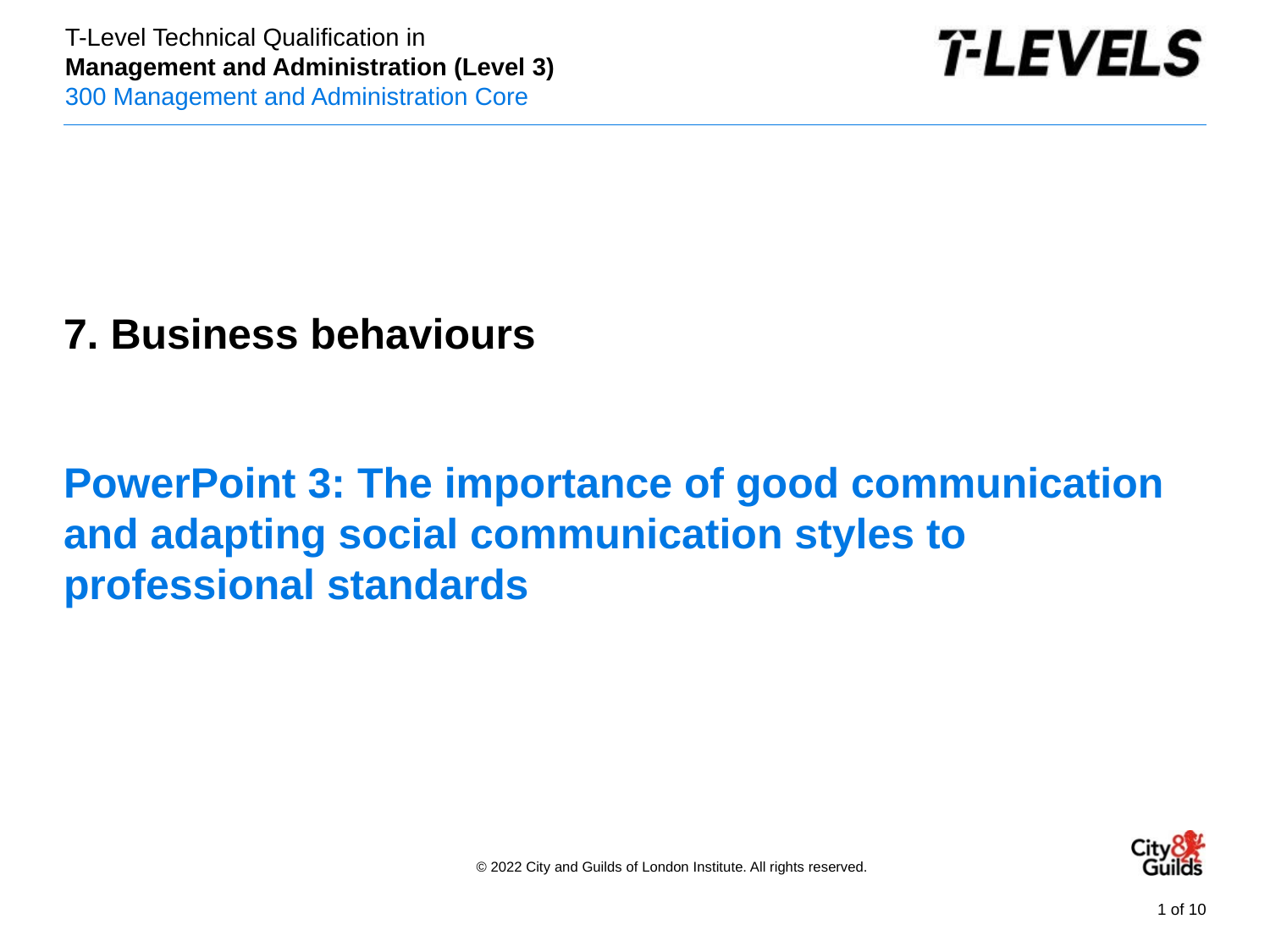

PowerPoint presentation
7. Business behaviours

# PowerPoint 3: The importance of good communication and adapting social communication styles to professional standards